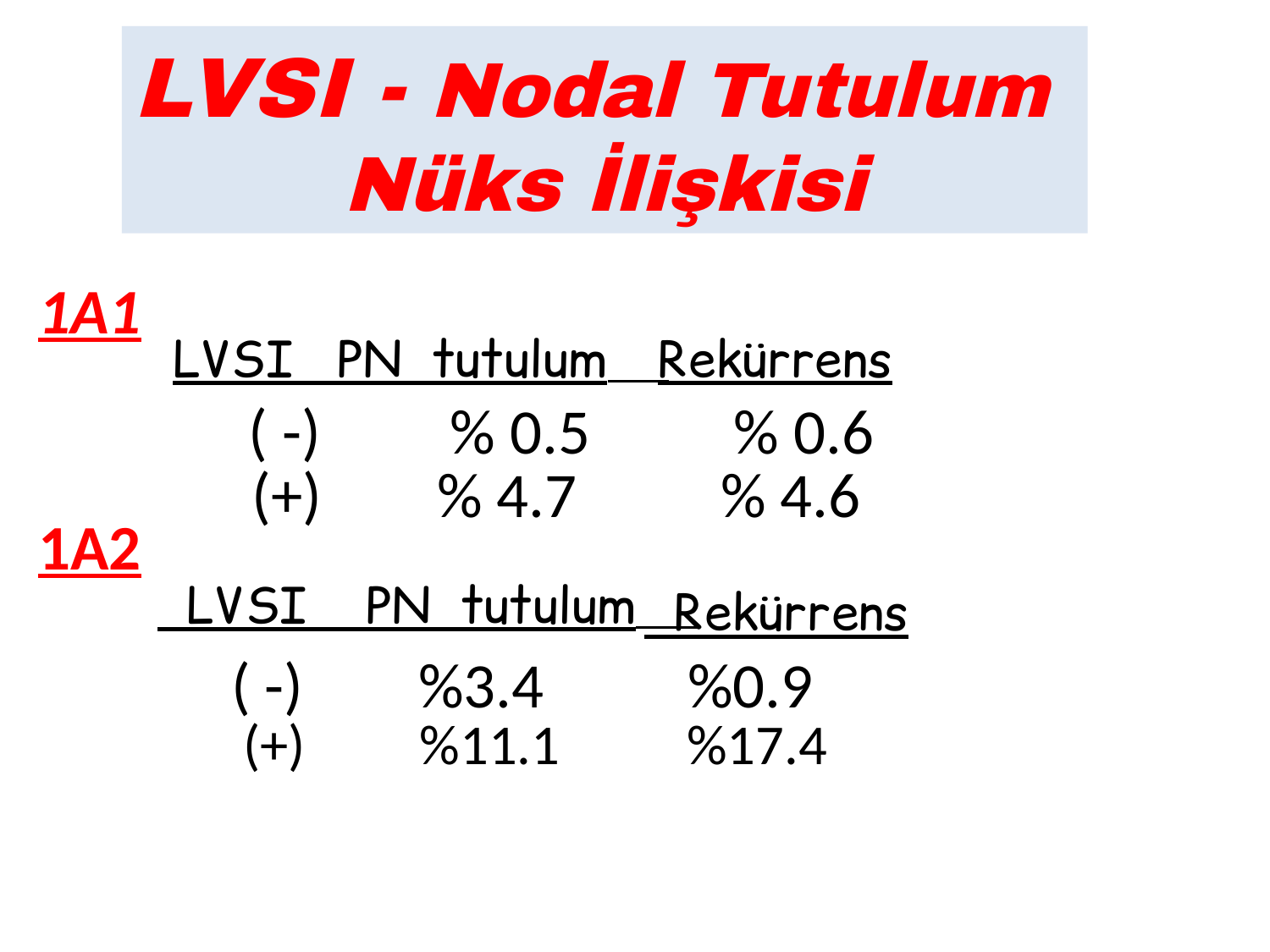

LVSI   PN  tutulum
Rekürrens
     ( -)         % 0.5          % 0.6
     (+)        % 4.7          % 4.6
  LVSI    PN  tutulum

  Rekürrens
    ( -)        %3.4          %0.9
     (+)         %11.1          %17.4
LVSI - Nodal Tutulum
Nüks İlişkisi
1A1
1A2